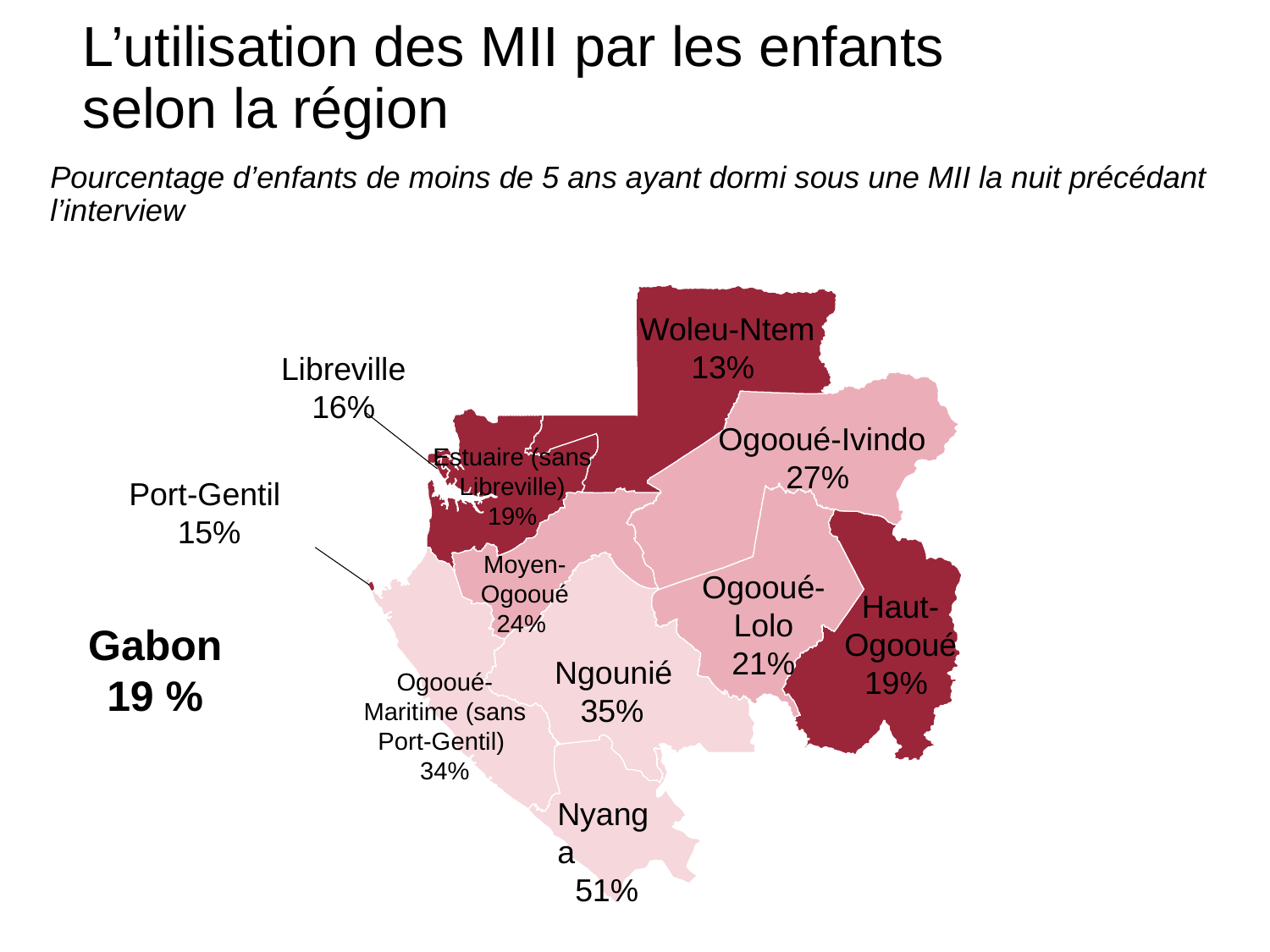

# L’utilisation des MII par les enfants selon la région
Pourcentage d’enfants de moins de 5 ans ayant dormi sous une MII la nuit précédant l’interview

Woleu-Ntem
13%
Libreville
16%
Ogooué-Ivindo
27%
Estuaire (sans Libreville)
19%
Port-Gentil
15%

Moyen-Ogooué
24%
Ogooué-Lolo
21%

Haut-Ogooué
19%
Gabon
19 %
Ngounié
35%
Ogooué-Maritime (sans Port-Gentil)
34%
Nyanga
51%